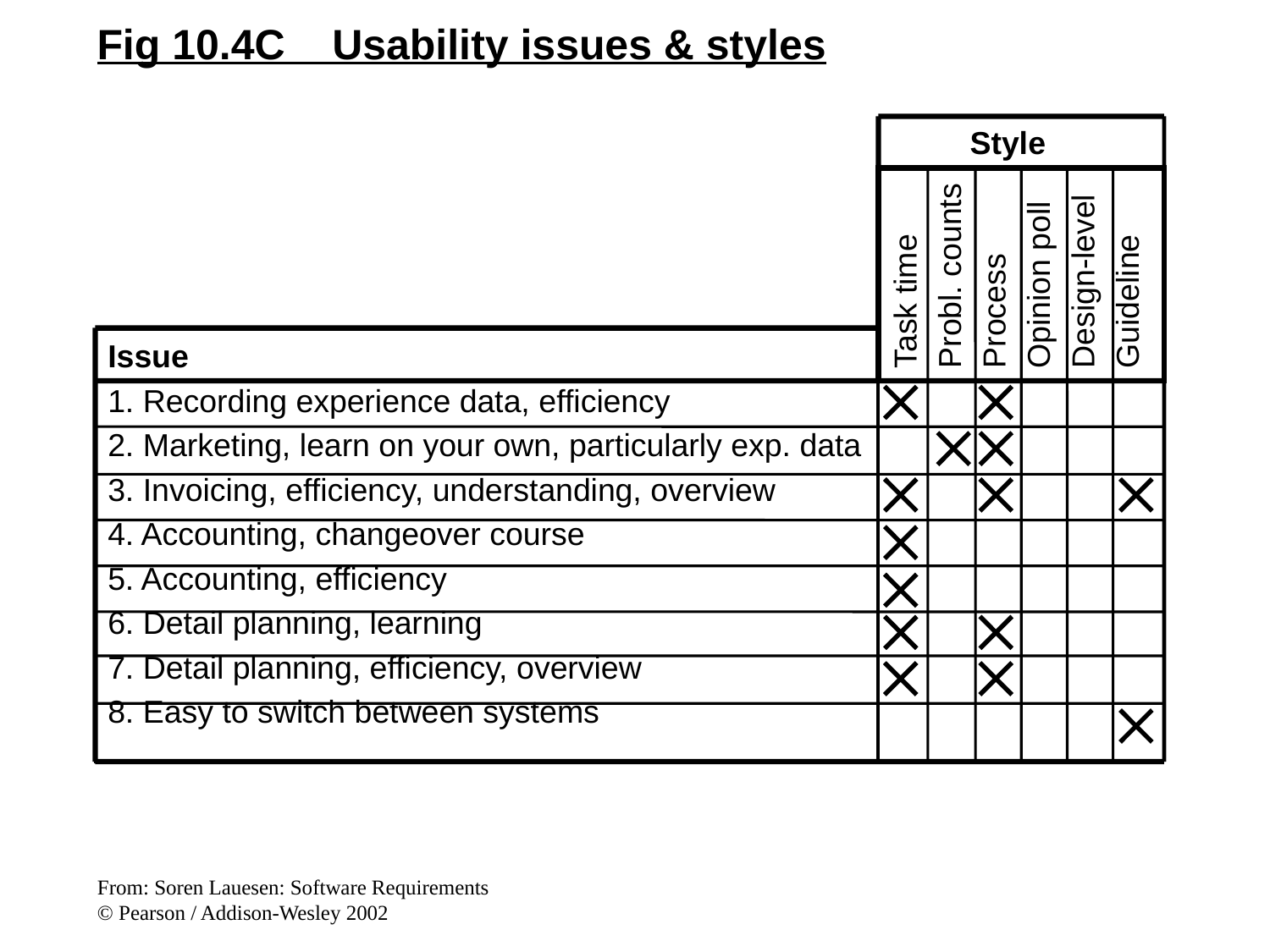

Fig 10.4C    Usability issues & styles

Style

Task time
Probl. counts
Process
Opinion poll
Design-level
Guideline

Issue
1. Recording experience data, efficiency
2. Marketing, learn on your own, particularly exp. data
3. Invoicing, efficiency, understanding, overview
4. Accounting, changeover course
5. Accounting, efficiency
6. Detail planning, learning
7. Detail planning, efficiency, overview
8. Easy to switch between systems
×
×

×
×

×
×
×

×

×

×
×

×
×

×

From: Soren Lauesen: Software Requirements
© Pearson / Addison-Wesley 2002